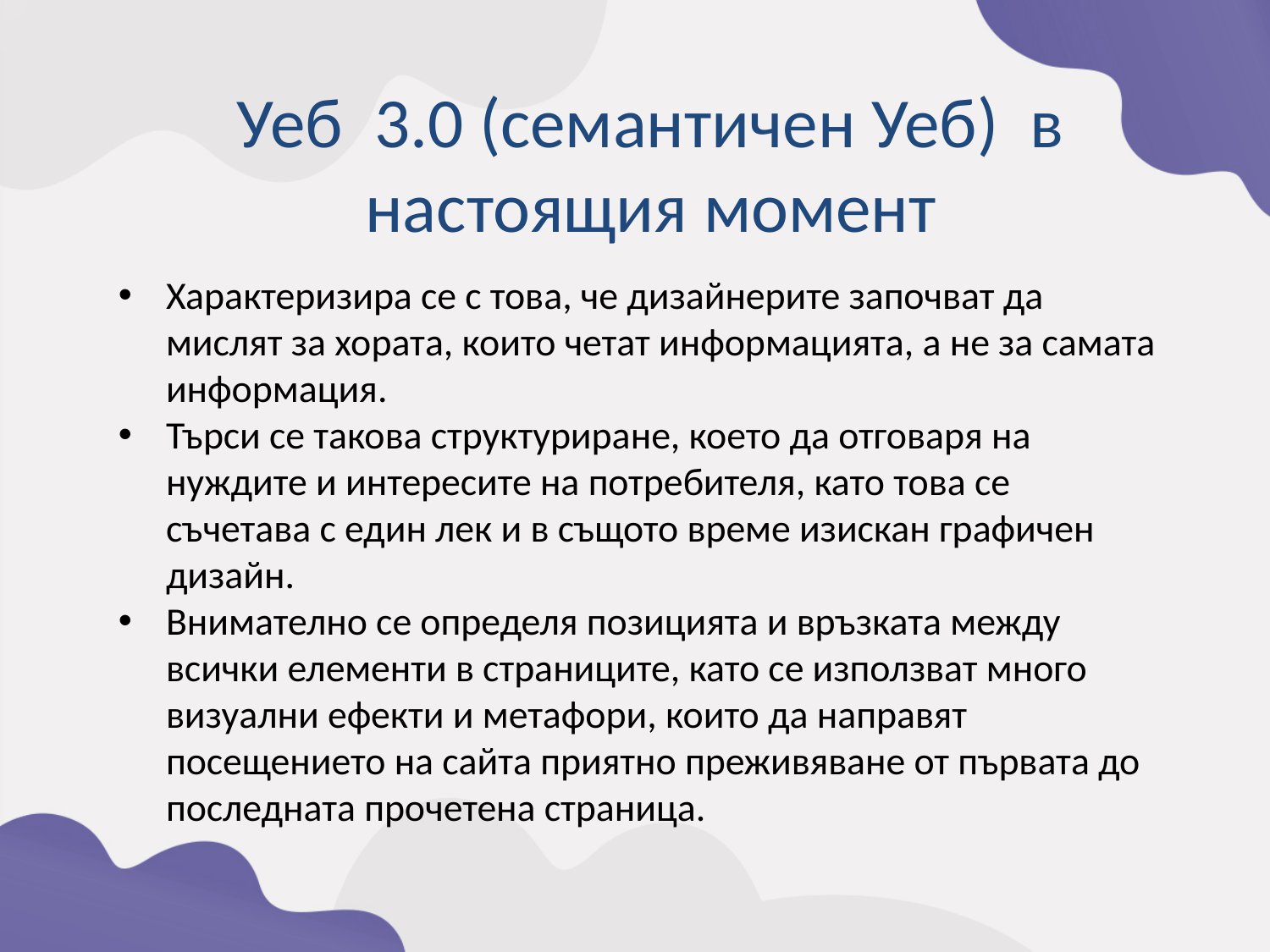

Уеб  3.0 (семантичен Уеб)  в настоящия момент

Характеризира се с това, че дизайнерите започват да мислят за хората, които четат информацията, а не за самата информация.
Търси се такова структуриране, което да отговаря на нуждите и интересите на потребителя, като това се съчетава с един лек и в същото време изискан графичен дизайн.
Внимателно се определя позицията и връзката между всички елементи в страниците, като се използват много визуални ефекти и метафори, които да направят посещението на сайта приятно преживяване от първата до последната прочетена страница.